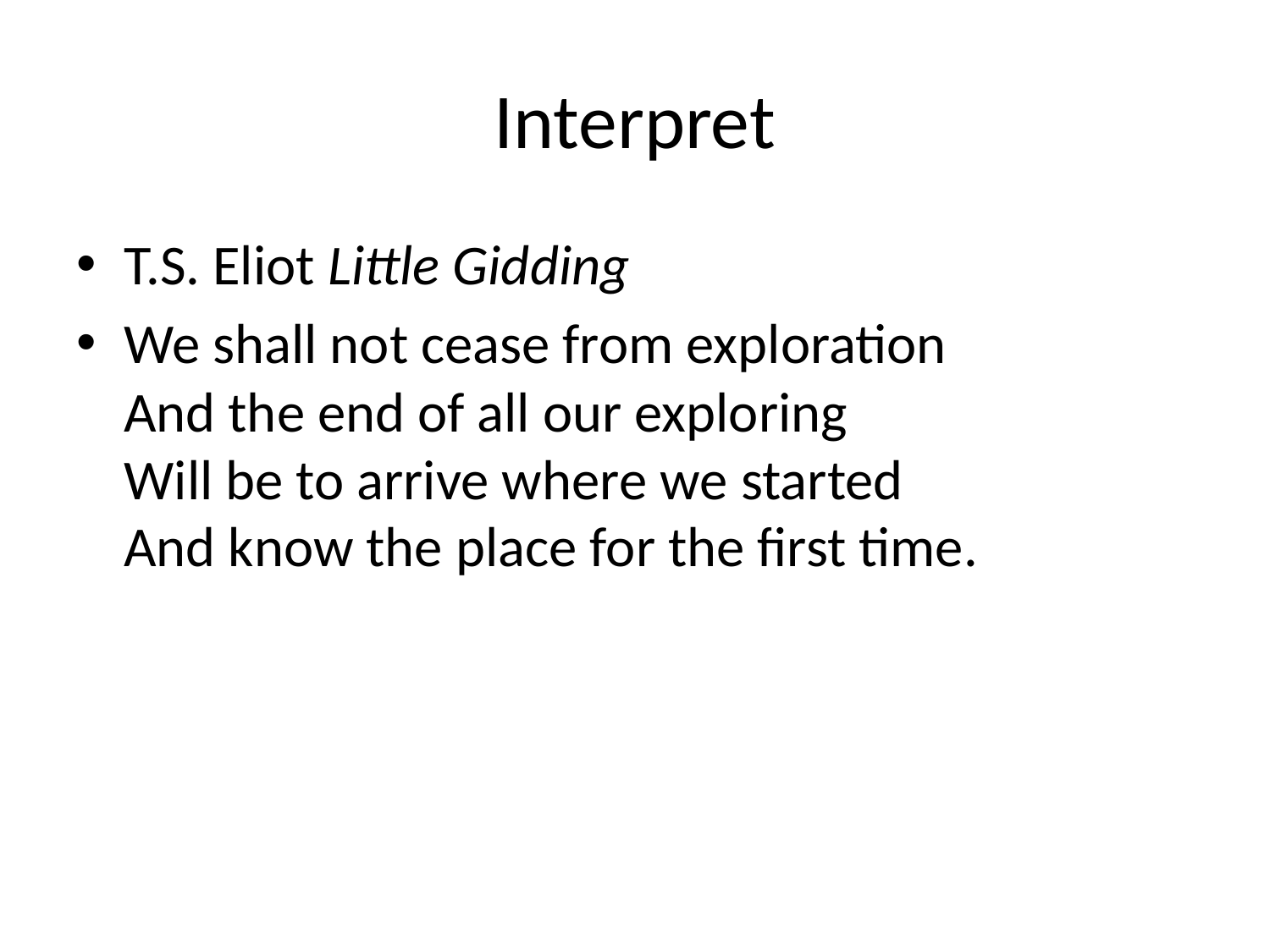

# Interpret
T.S. Eliot Little Gidding
We shall not cease from exploration
And the end of all our exploring 
Will be to arrive where we started 
And know the place for the first time.